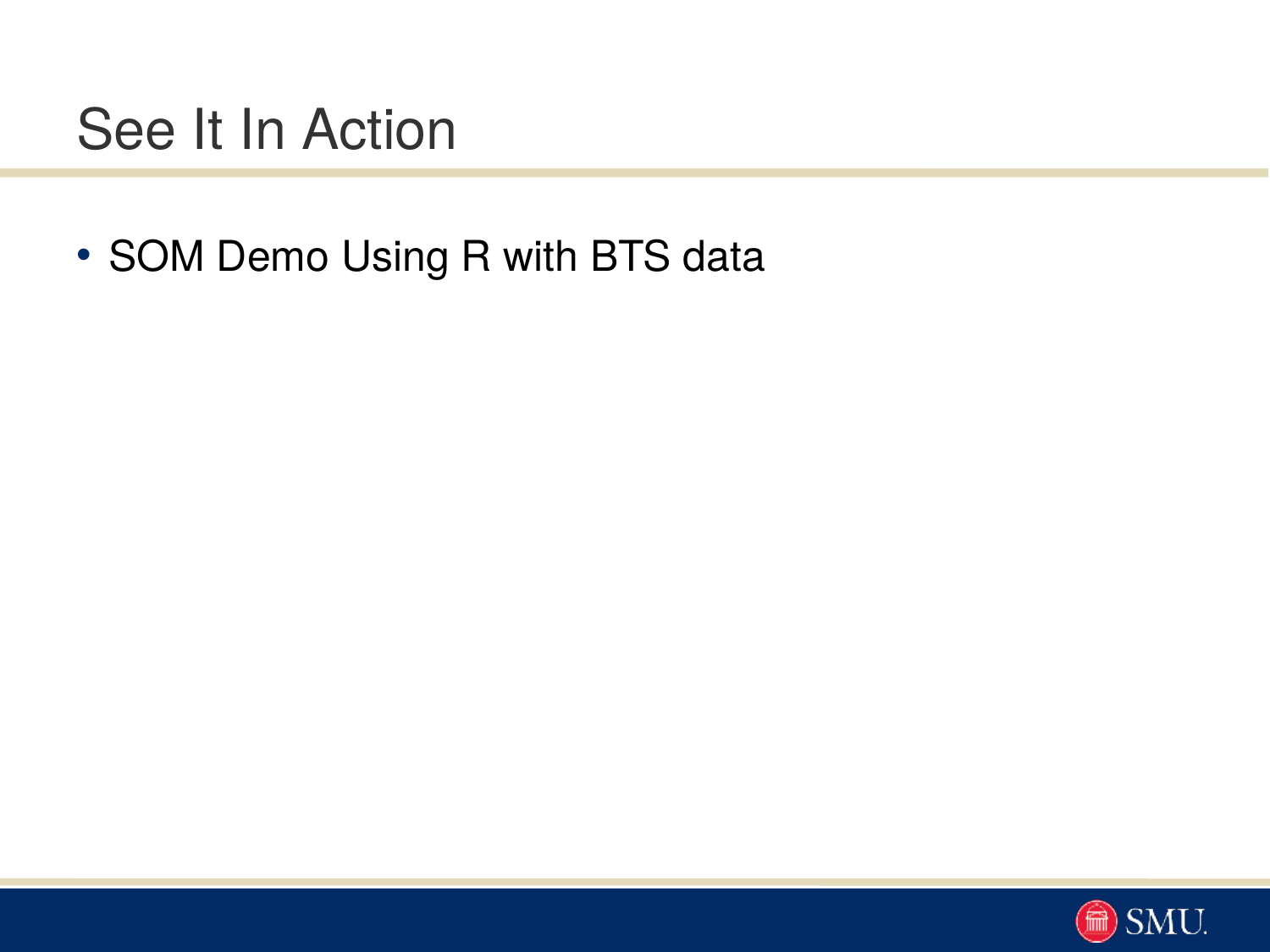

# See It In Action
SOM Demo Using R with BTS data